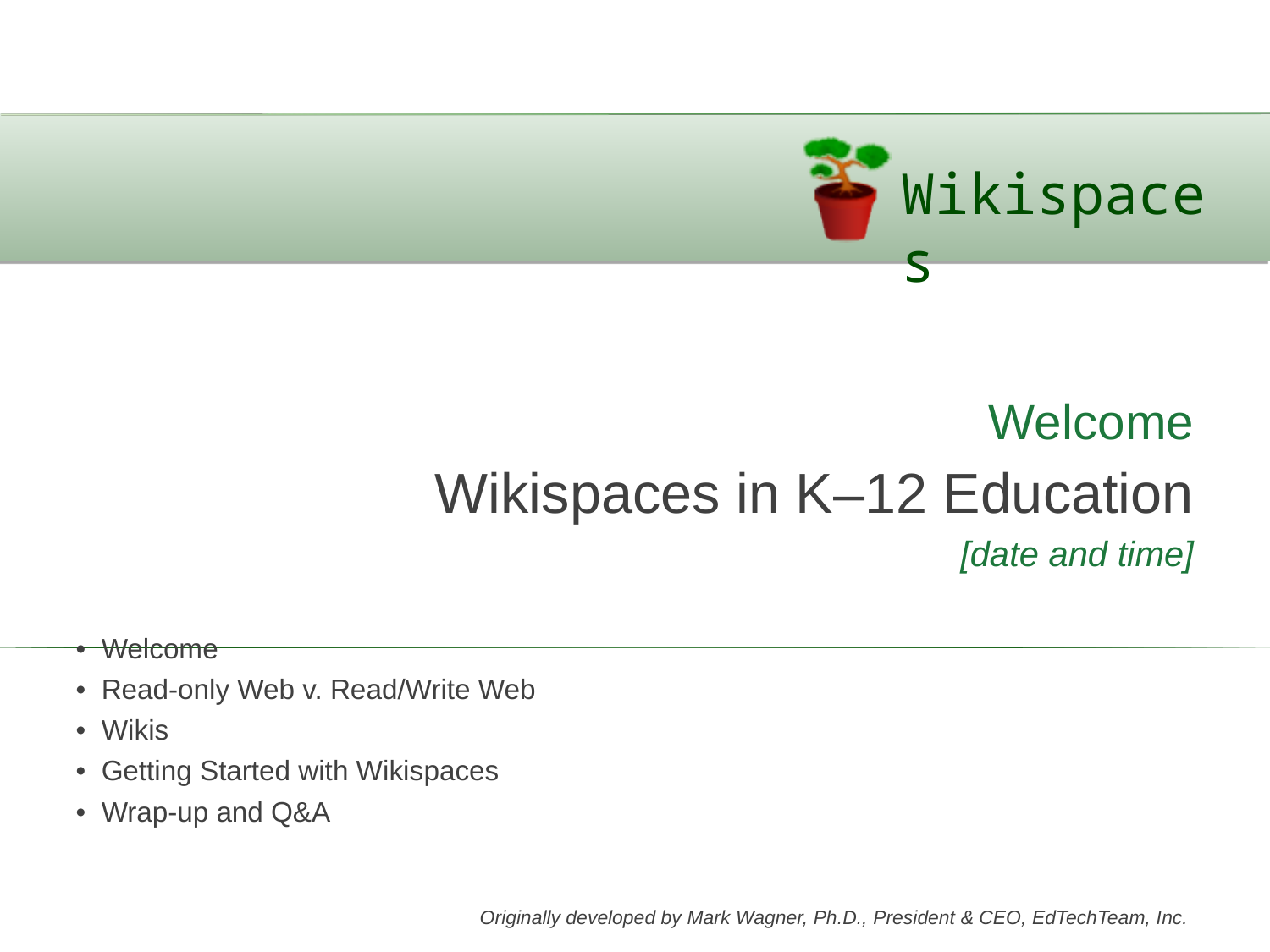

Welcome
Wikispaces in K–12 Education
[date and time]

•  Welcome
•  Read-only Web v. Read/Write Web
•  Wikis
•  Getting Started with Wikispaces
•  Wrap-up and Q&A
Originally developed by Mark Wagner, Ph.D., President & CEO, EdTechTeam, Inc.